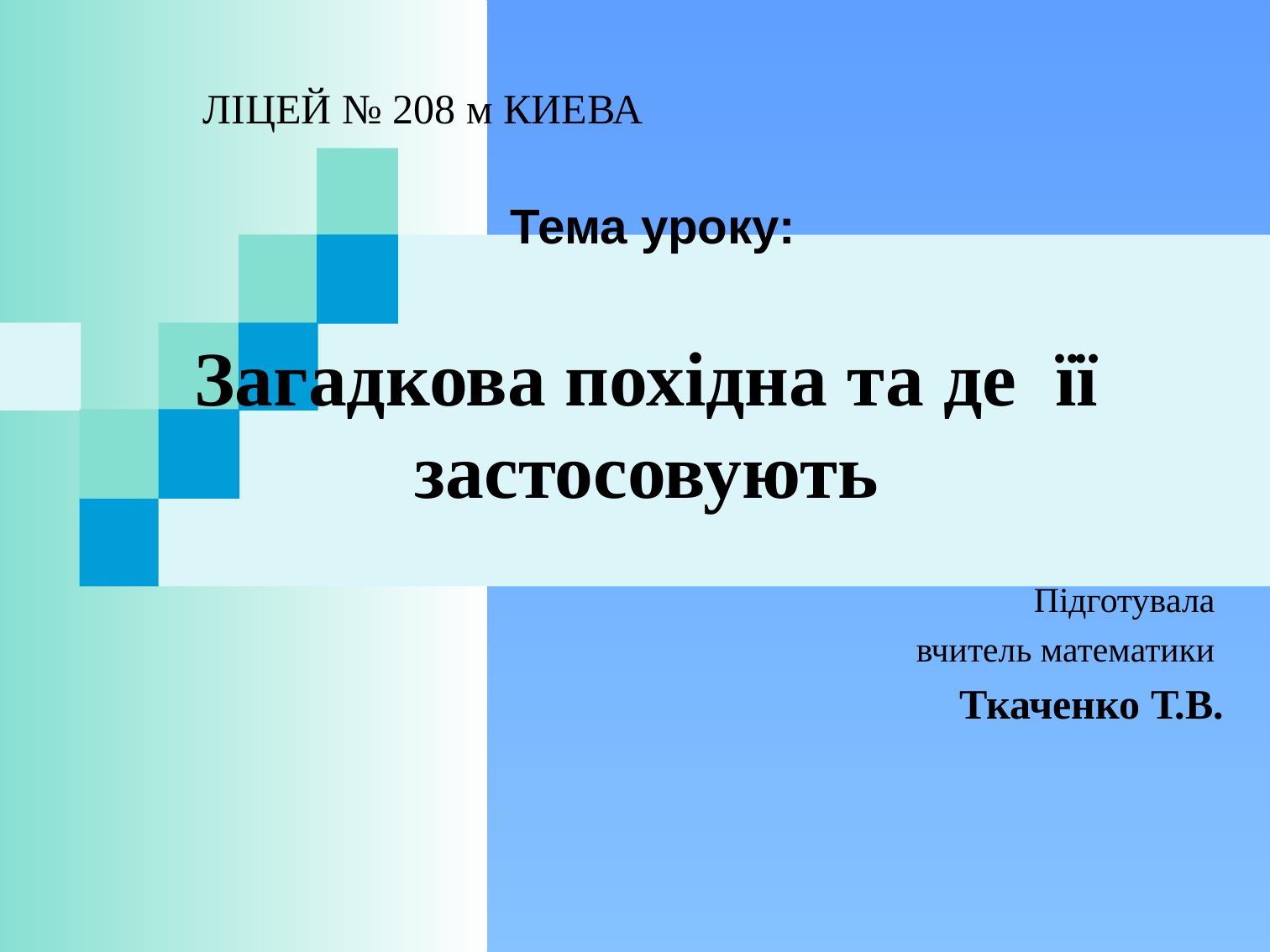

ЛІЦЕЙ № 208 м КИЕВА
Тема уроку:
# Загадкова похідна та де  її застосовують
Підготувала
вчитель математики
Ткаченко Т.В.